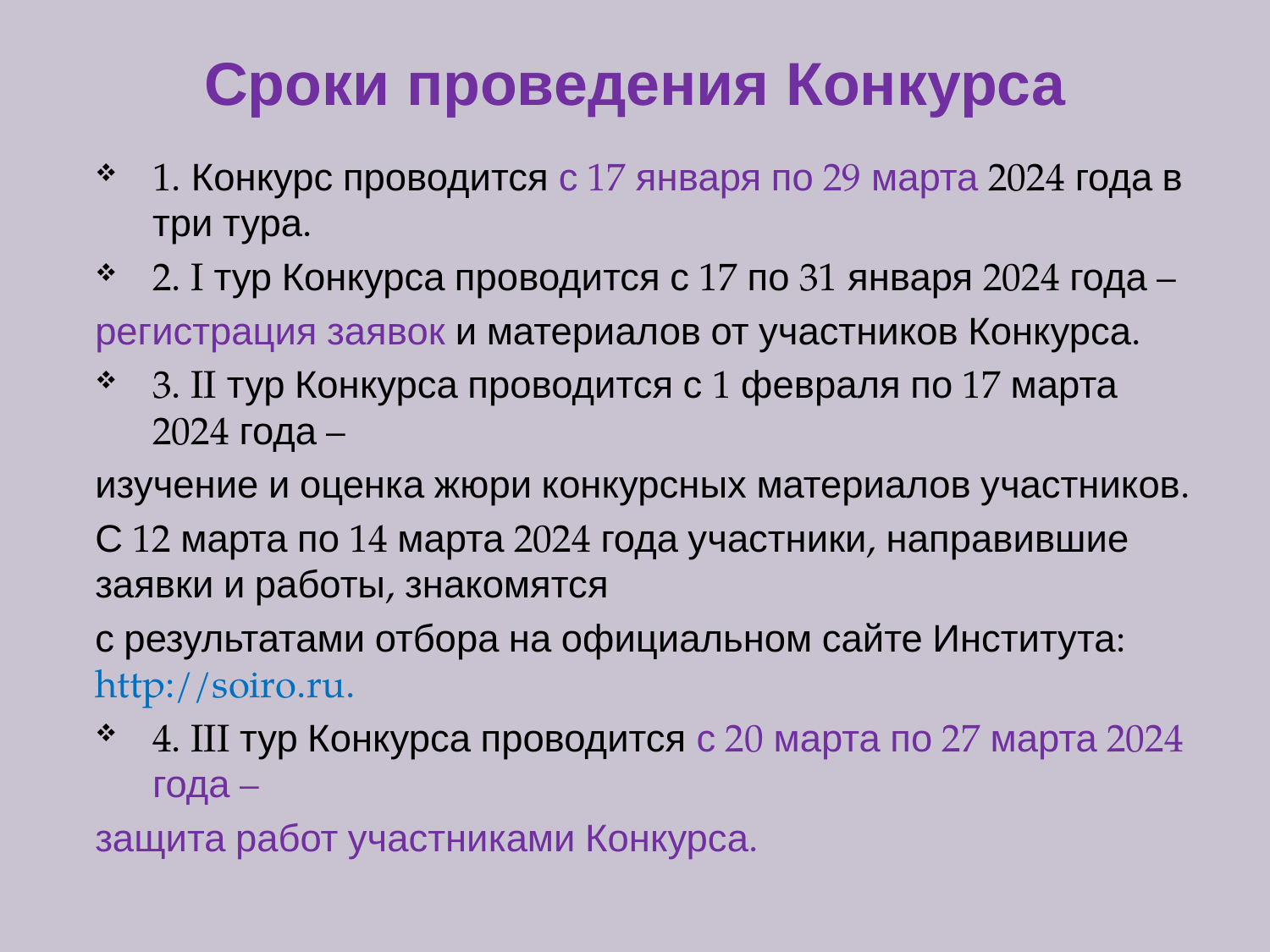

# Сроки проведения Конкурса
1. Конкурс проводится с 17 января по 29 марта 2024 года в три тура.
2. I тур Конкурса проводится с 17 по 31 января 2024 года –
регистрация заявок и материалов от участников Конкурса.
3. II тур Конкурса проводится с 1 февраля по 17 марта 2024 года –
изучение и оценка жюри конкурсных материалов участников.
С 12 марта по 14 марта 2024 года участники, направившие заявки и работы, знакомятся
с результатами отбора на официальном сайте Института: http://soiro.ru.
4. III тур Конкурса проводится с 20 марта по 27 марта 2024 года –
защита работ участниками Конкурса.